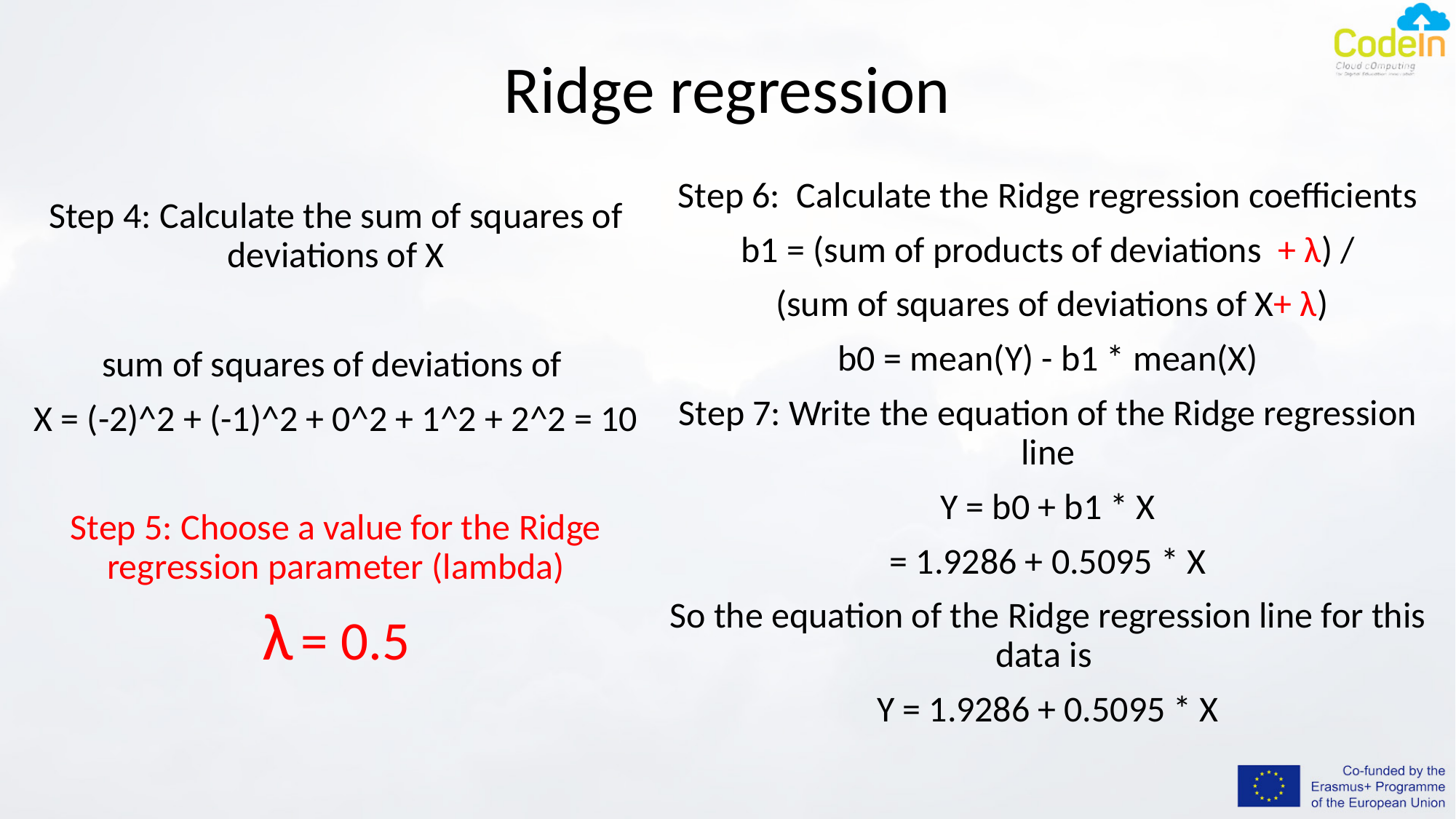

# Ridge regression
Step 6:  Calculate the Ridge regression coefficients
b1 = (sum of products of deviations  + λ) /
 (sum of squares of deviations of X+ λ)
b0 = mean(Y) - b1 * mean(X)
Step 7: Write the equation of the Ridge regression line
Y = b0 + b1 * X
= 1.9286 + 0.5095 * X
So the equation of the Ridge regression line for this data is
Y = 1.9286 + 0.5095 * X
Step 4: Calculate the sum of squares of deviations of X

sum of squares of deviations of
X = (-2)^2 + (-1)^2 + 0^2 + 1^2 + 2^2 = 10

Step 5: Choose a value for the Ridge regression parameter (lambda)
λ = 0.5